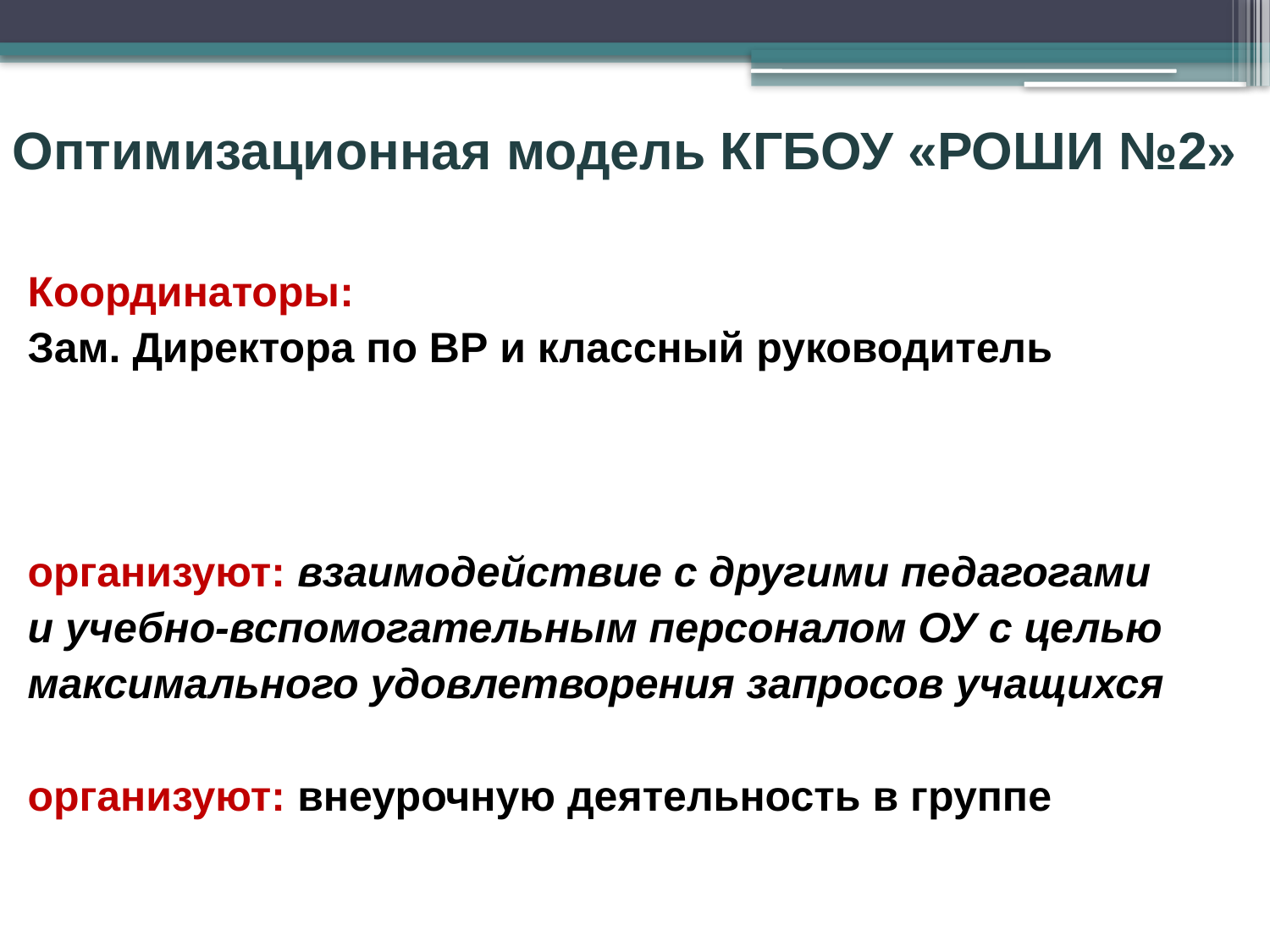

# Оптимизационная модель КГБОУ «РОШИ №2»
Координаторы:
Зам. Директора по ВР и классный руководитель

организуют: взаимодействие с другими педагогами
и учебно-вспомогательным персоналом ОУ с целью
максимального удовлетворения запросов учащихся

организуют: внеурочную деятельность в группе